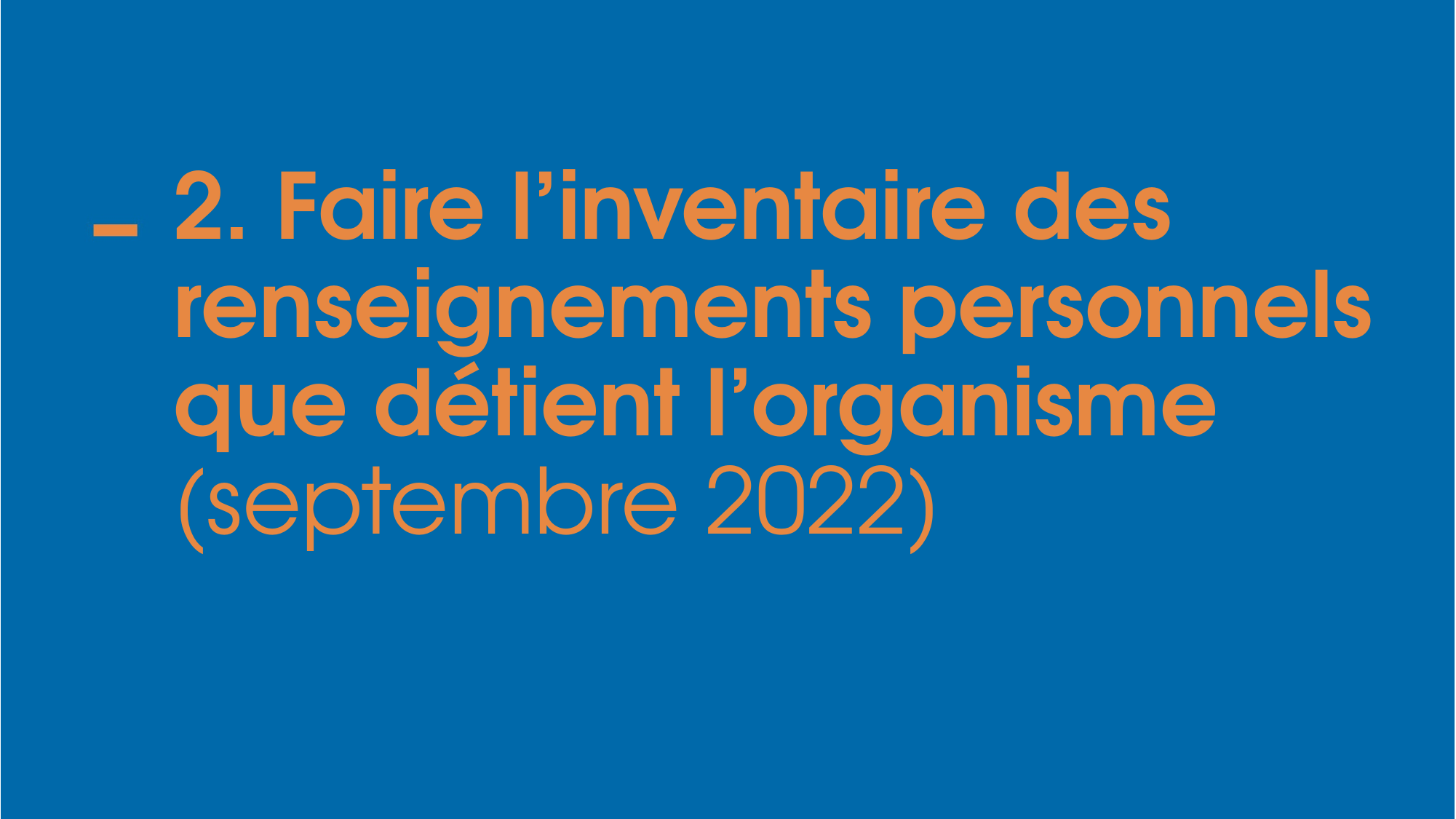

01
# 2. Faire l’inventaire des renseignements personnels que détient l’organisme (septembre 2022)